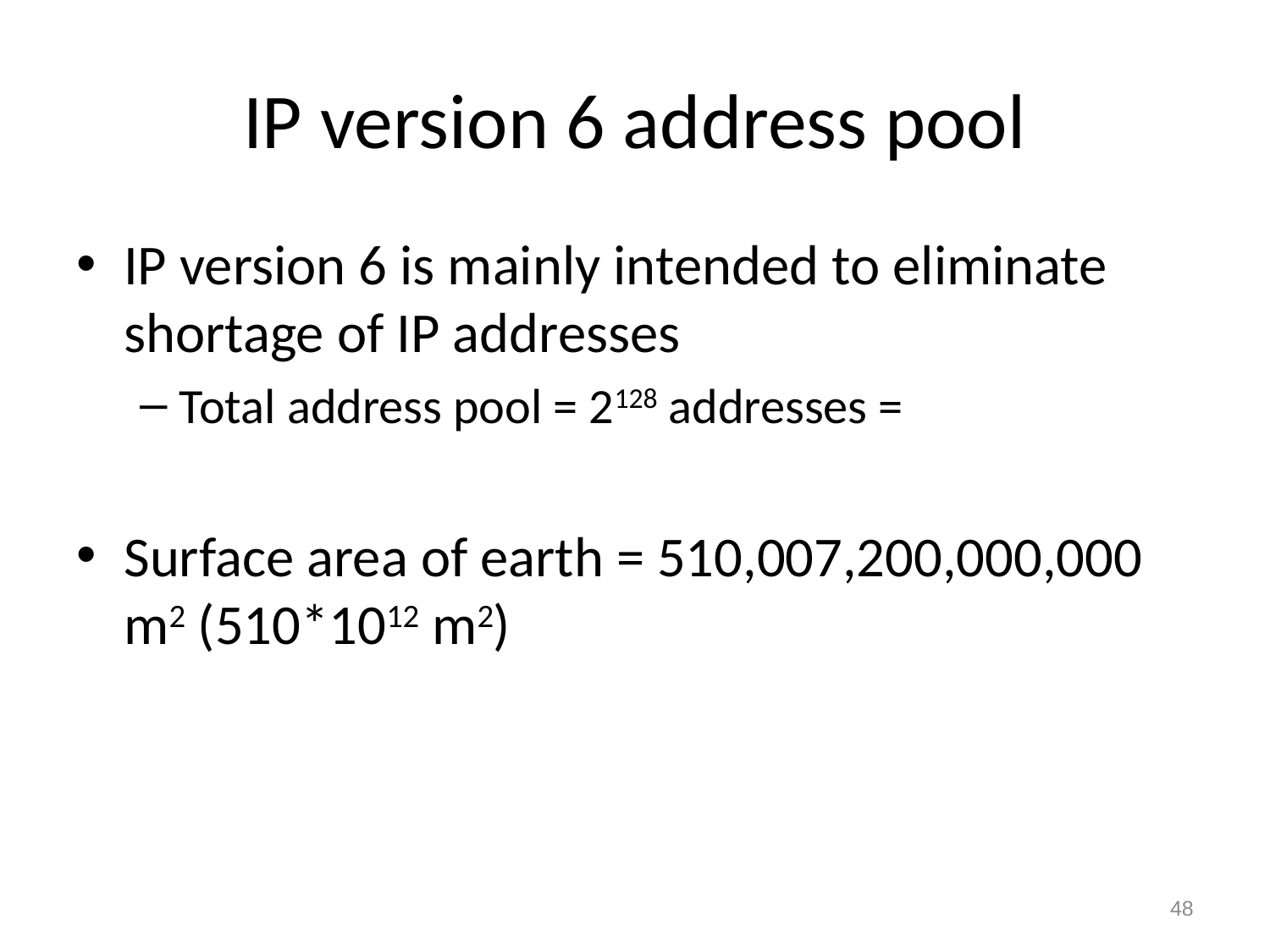

# IP version 6 address pool
IP version 6 is mainly intended to eliminate shortage of IP addresses
Total address pool = 2128 addresses =

Surface area of earth = 510,007,200,000,000 m2 (510*1012 m2)

48